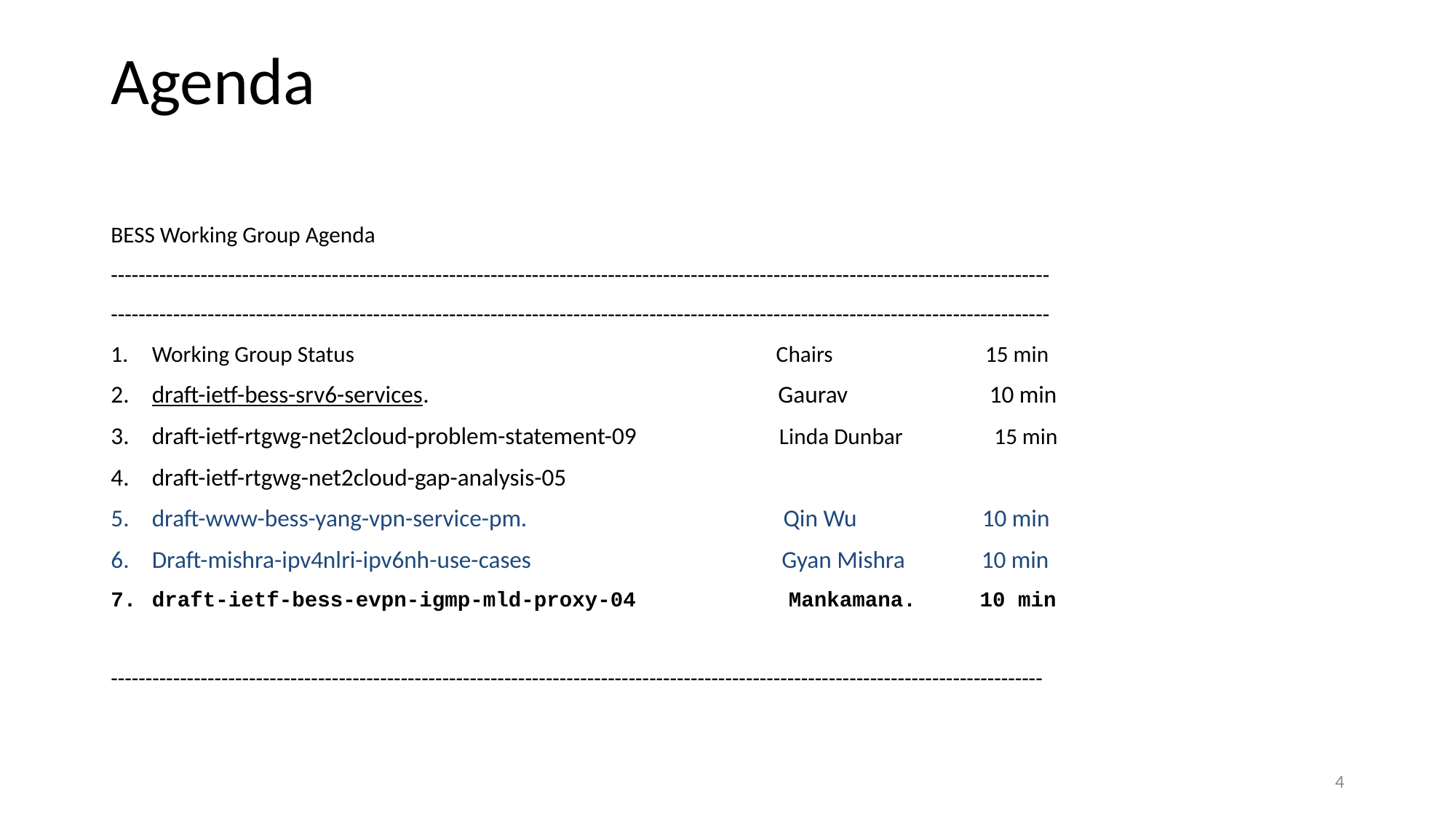

# Agenda
BESS Working Group Agenda
----------------------------------------------------------------------------------------------------------------------------------------
----------------------------------------------------------------------------------------------------------------------------------------
Working Group Status                                                                                   Chairs                              15 min
draft-ietf-bess-srv6-services.                                                                Gaurav                          10 min
draft-ietf-rtgwg-net2cloud-problem-statement-09                            Linda Dunbar                  15 min
draft-ietf-rtgwg-net2cloud-gap-analysis-05
draft-www-bess-yang-vpn-service-pm.                                               Qin Wu                       10 min
Draft-mishra-ipv4nlri-ipv6nh-use-cases                                              Gyan Mishra              10 min
draft-ietf-bess-evpn-igmp-mld-proxy-04            Mankamana.     10 min

---------------------------------------------------------------------------------------------------------------------------------------
4